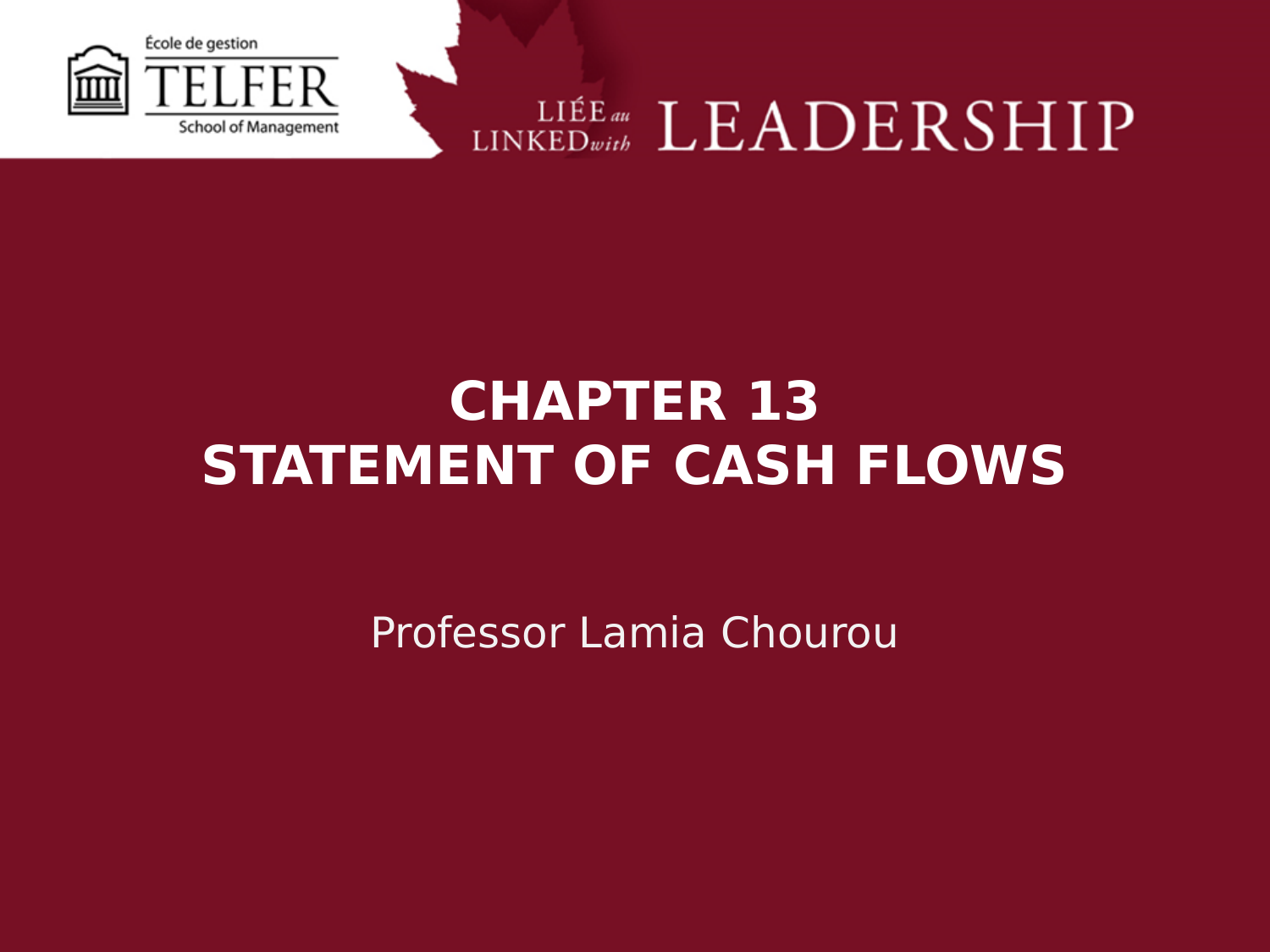

# CHAPTER 13 Statement of Cash Flows

Professor Lamia Chourou